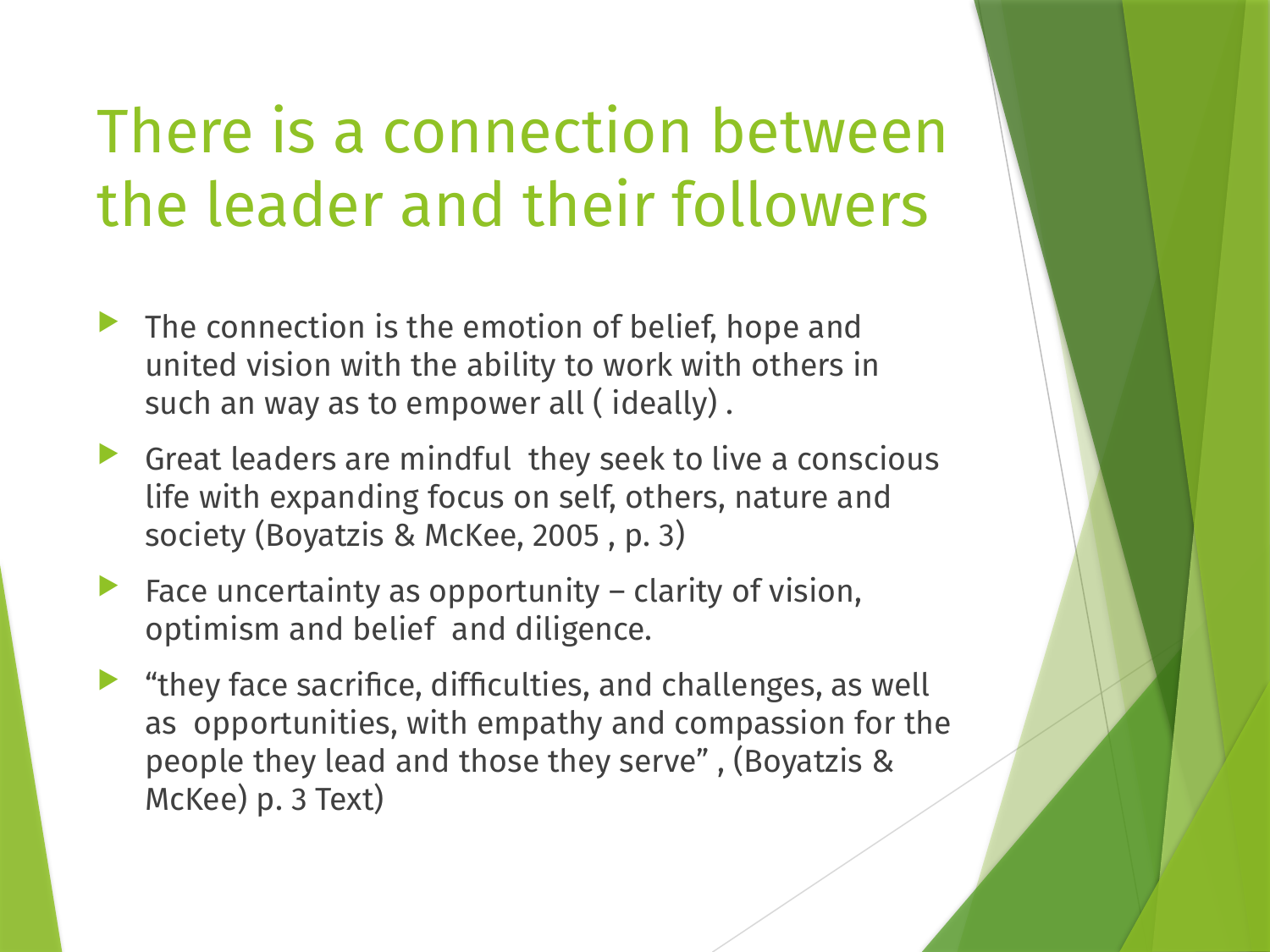

# There is a connection between the leader and their followers
The connection is the emotion of belief, hope and united vision with the ability to work with others in such an way as to empower all ( ideally) .
Great leaders are mindful  they seek to live a conscious life with expanding focus on self, others, nature and society (Boyatzis & McKee, 2005 , p. 3)
Face uncertainty as opportunity – clarity of vision, optimism and belief  and diligence.
“they face sacrifice, difficulties, and challenges, as well as  opportunities, with empathy and compassion for the people they lead and those they serve” , (Boyatzis & McKee) p. 3 Text)